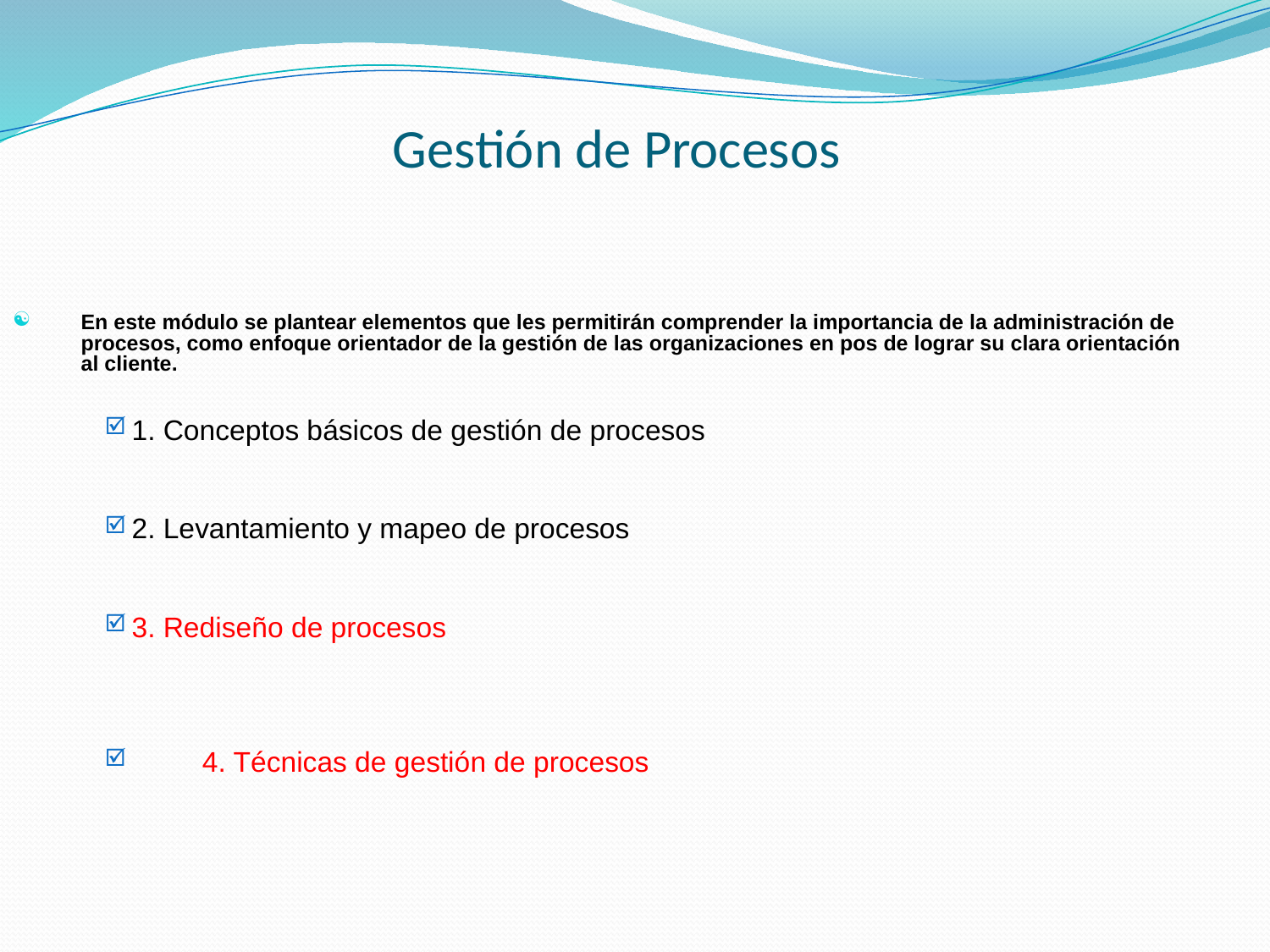

# Gestión de Procesos

En este módulo se plantear elementos que les permitirán comprender la importancia de la administración de procesos, como enfoque orientador de la gestión de las organizaciones en pos de lograr su clara orientación al cliente.

	1. Conceptos básicos de gestión de procesos

	2. Levantamiento y mapeo de procesos

	3. Rediseño de procesos

         4. Técnicas de gestión de procesos